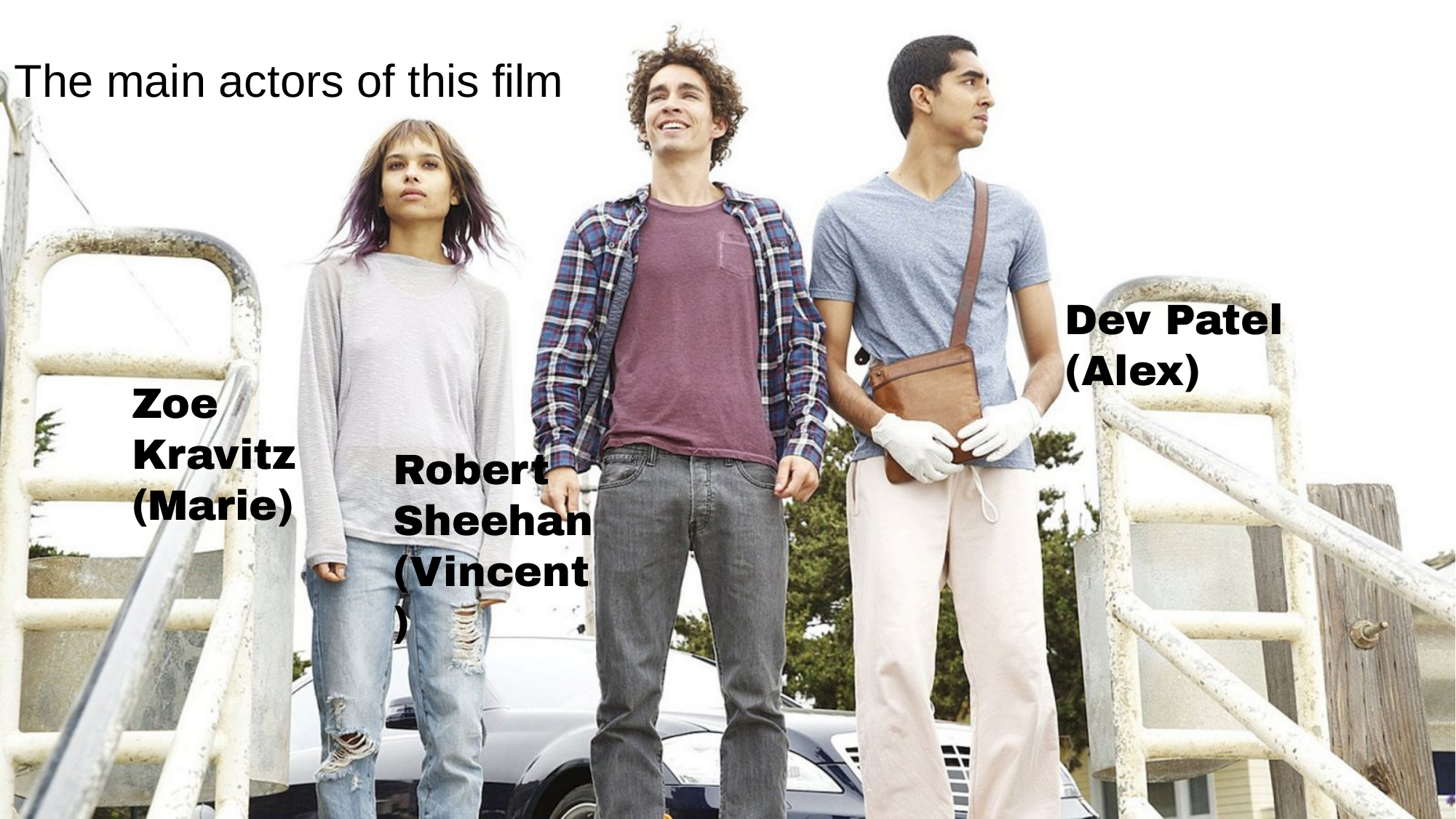

# The main actors of this film
Dev Patel
(Alex)
Zoe Kravitz
(Marie)
Robert Sheehan
(Vincent)